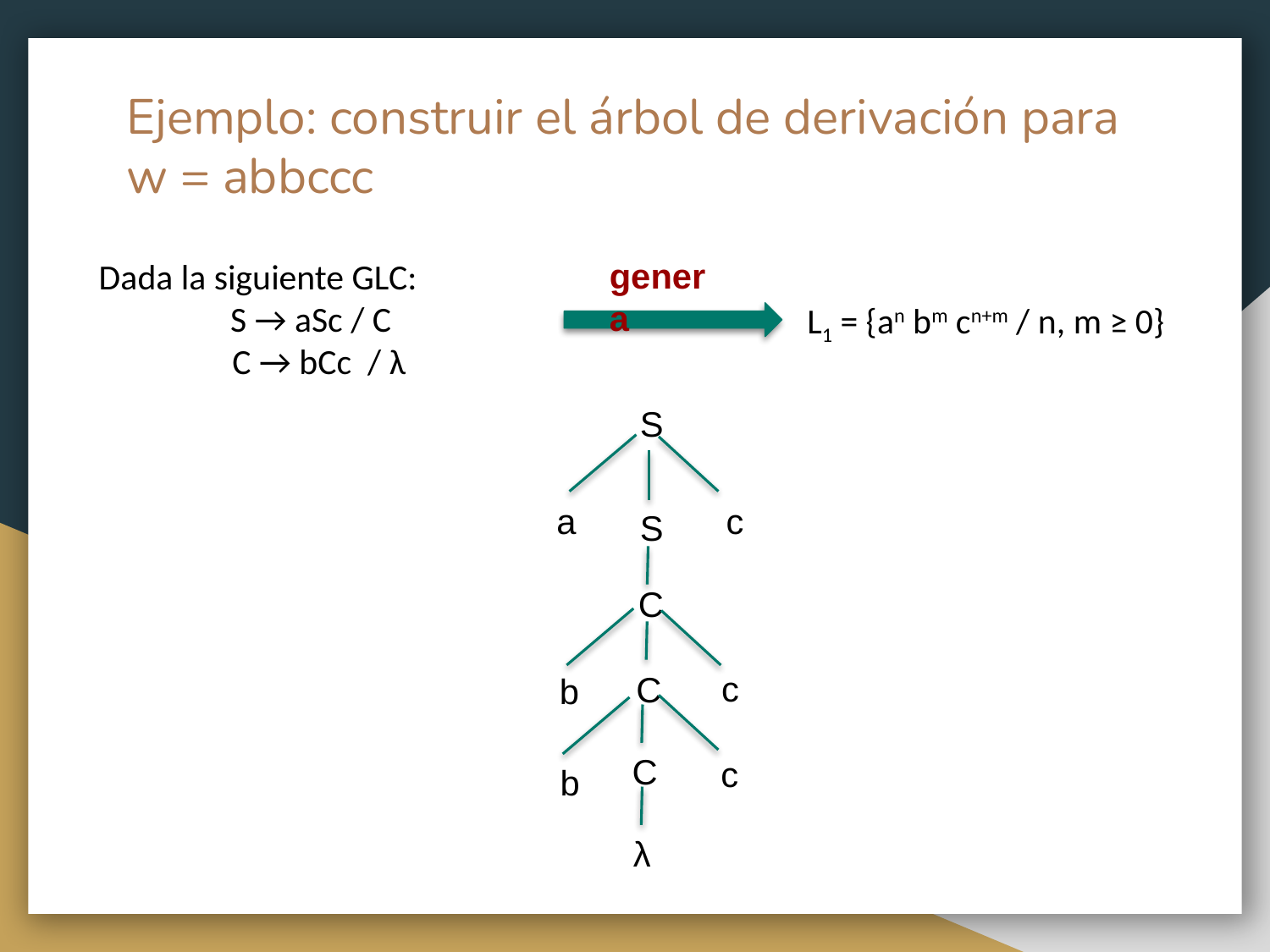

# Ejemplo: construir el árbol de derivación para w = abbccc
Dada la siguiente GLC:
S → aSc / C
  C → bCc  / λ

genera
 L1 = {an bm cn+m / n, m ≥ 0}

S
a
c
S
C
c
C
b
C
c
b
λ